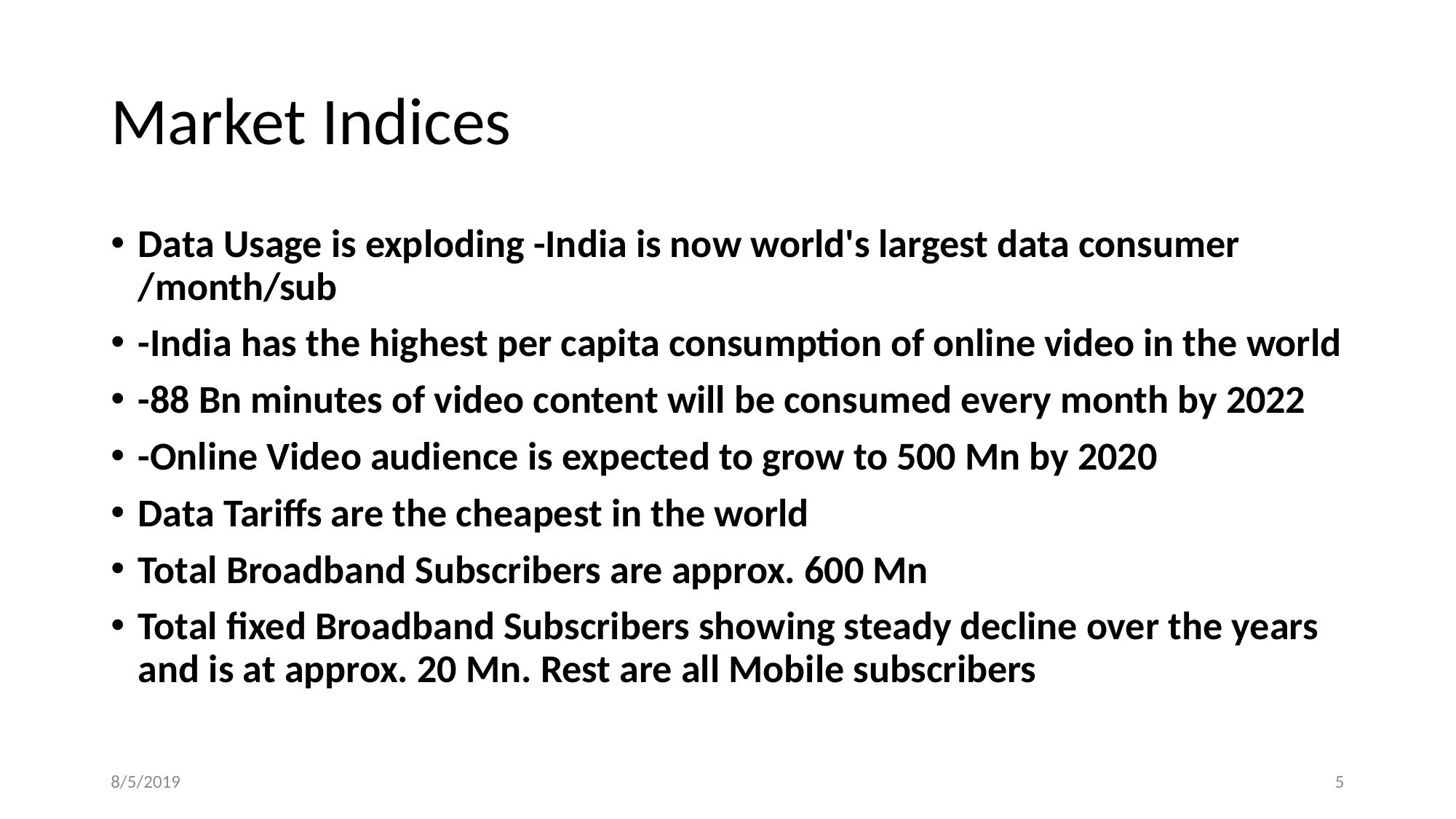

# Market Indices
Data Usage is exploding -India is now world's largest data consumer /month/sub
-India has the highest per capita consumption of online video in the world
-88 Bn minutes of video content will be consumed every month by 2022
-Online Video audience is expected to grow to 500 Mn by 2020
Data Tariffs are the cheapest in the world
Total Broadband Subscribers are approx. 600 Mn
Total fixed Broadband Subscribers showing steady decline over the years and is at approx. 20 Mn. Rest are all Mobile subscribers

8/5/2019
5